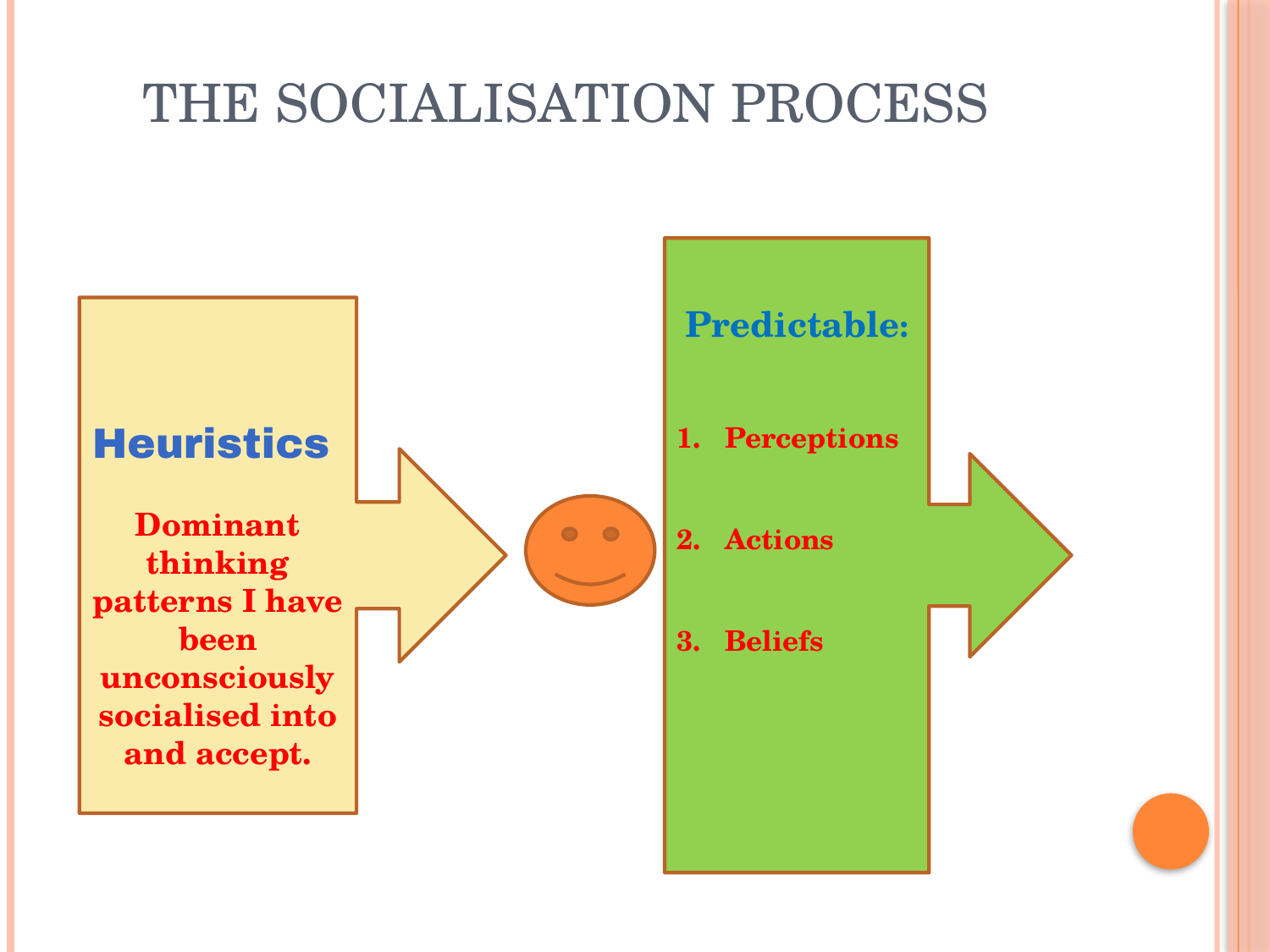

# The Socialisation Process

Predictable:

Perceptions

Actions

Beliefs

Heuristics

Dominant thinking patterns I have been unconsciously socialised into and accept.